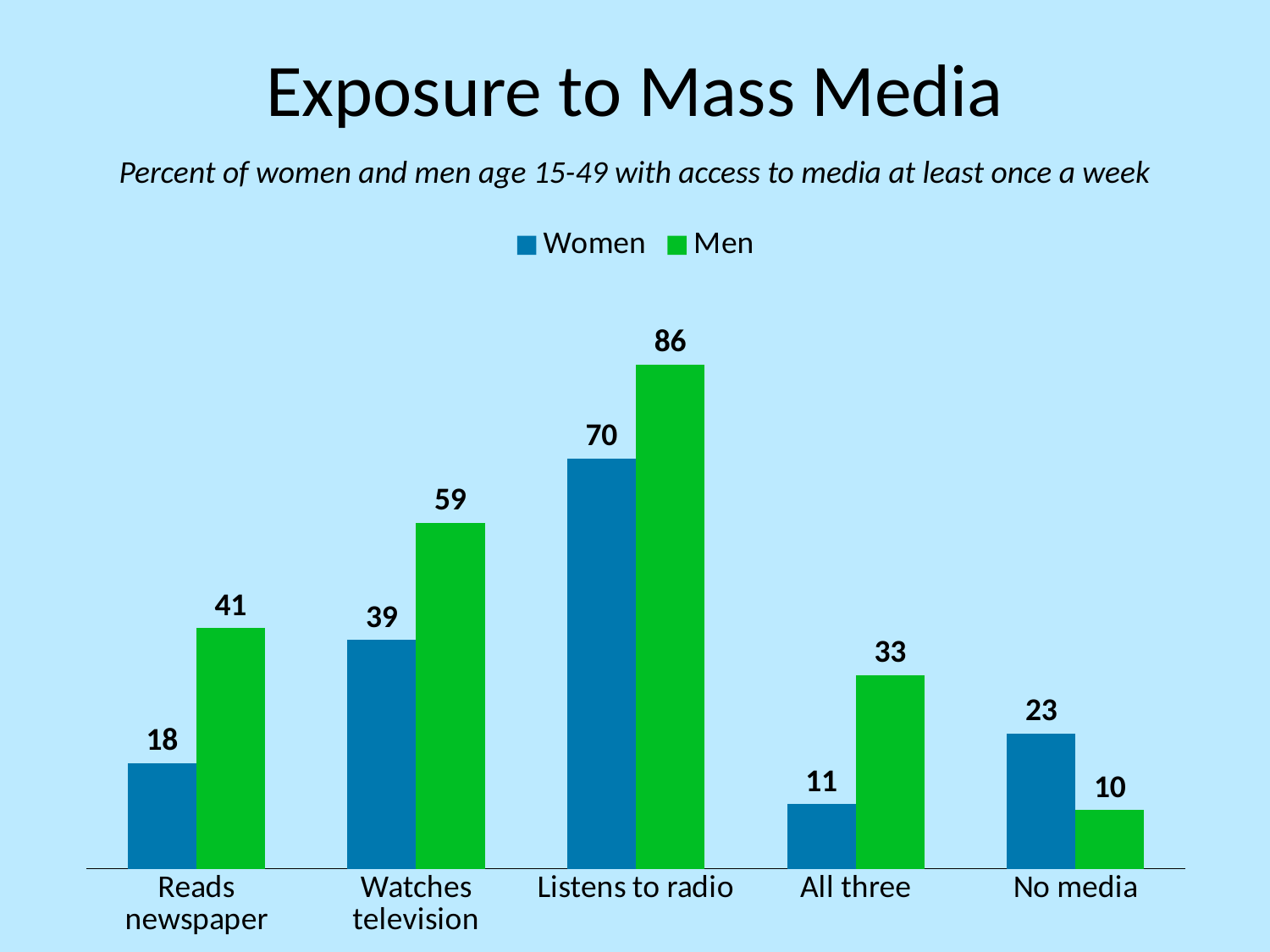

# Exposure to Mass Media
Percent of women and men age 15-49 with access to media at least once a week

### Chart

| Category | Women | Men |
|---|---|---|
| Reads newspaper | 18.0 | 41.0 |
| Watches television | 39.0 | 59.0 |
| Listens to radio | 70.0 | 86.0 |
| All three | 11.0 | 33.0 |
| No media | 23.0 | 10.0 |